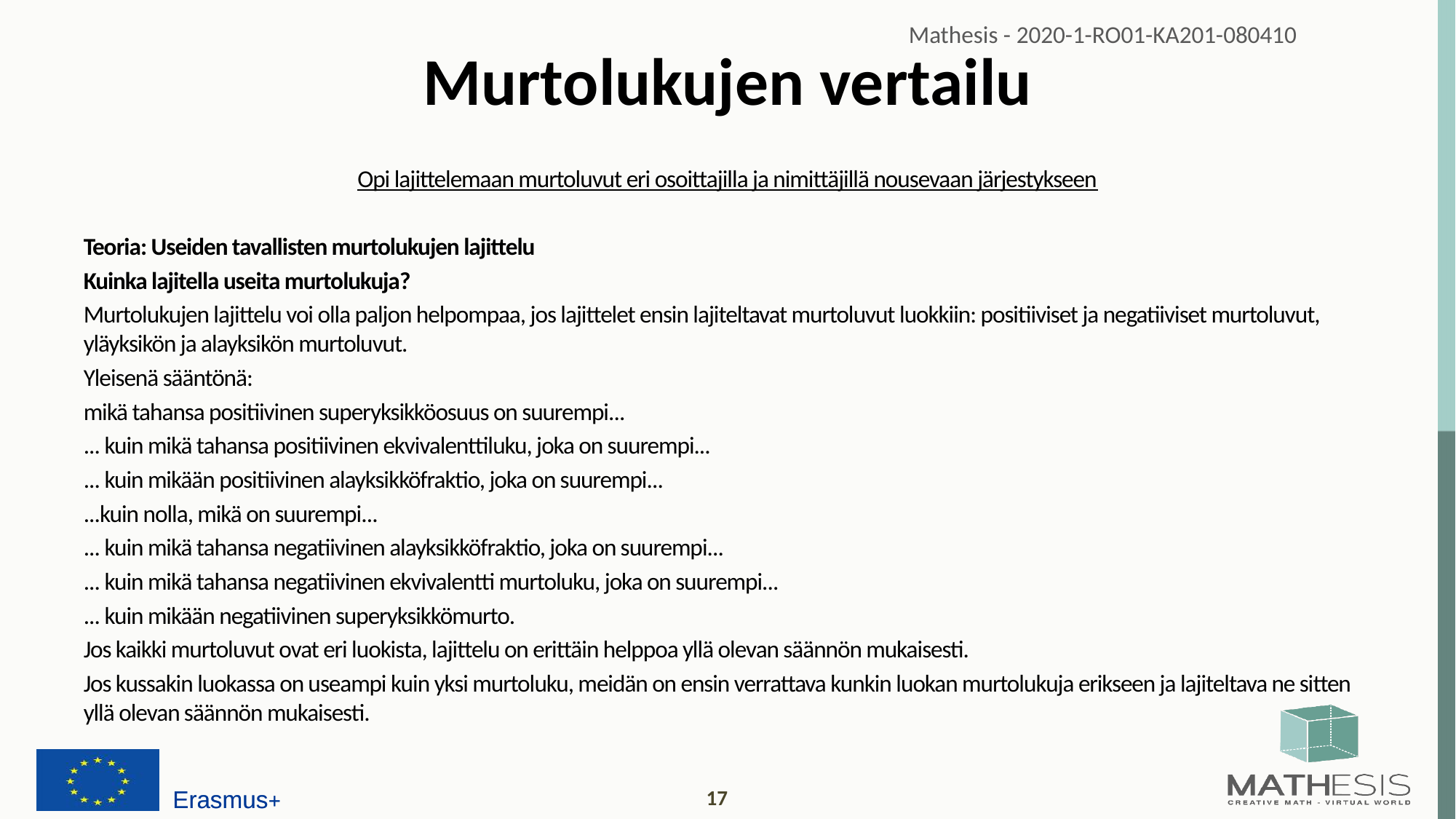

# Murtolukujen vertailu
Opi lajittelemaan murtoluvut eri osoittajilla ja nimittäjillä nousevaan järjestykseen

Teoria: Useiden tavallisten murtolukujen lajittelu
Kuinka lajitella useita murtolukuja?
Murtolukujen lajittelu voi olla paljon helpompaa, jos lajittelet ensin lajiteltavat murtoluvut luokkiin: positiiviset ja negatiiviset murtoluvut, yläyksikön ja alayksikön murtoluvut.
Yleisenä sääntönä:
mikä tahansa positiivinen superyksikköosuus on suurempi...
... kuin mikä tahansa positiivinen ekvivalenttiluku, joka on suurempi...
... kuin mikään positiivinen alayksikköfraktio, joka on suurempi...
...kuin nolla, mikä on suurempi...
... kuin mikä tahansa negatiivinen alayksikköfraktio, joka on suurempi...
... kuin mikä tahansa negatiivinen ekvivalentti murtoluku, joka on suurempi...
... kuin mikään negatiivinen superyksikkömurto.
Jos kaikki murtoluvut ovat eri luokista, lajittelu on erittäin helppoa yllä olevan säännön mukaisesti.
Jos kussakin luokassa on useampi kuin yksi murtoluku, meidän on ensin verrattava kunkin luokan murtolukuja erikseen ja lajiteltava ne sitten yllä olevan säännön mukaisesti.